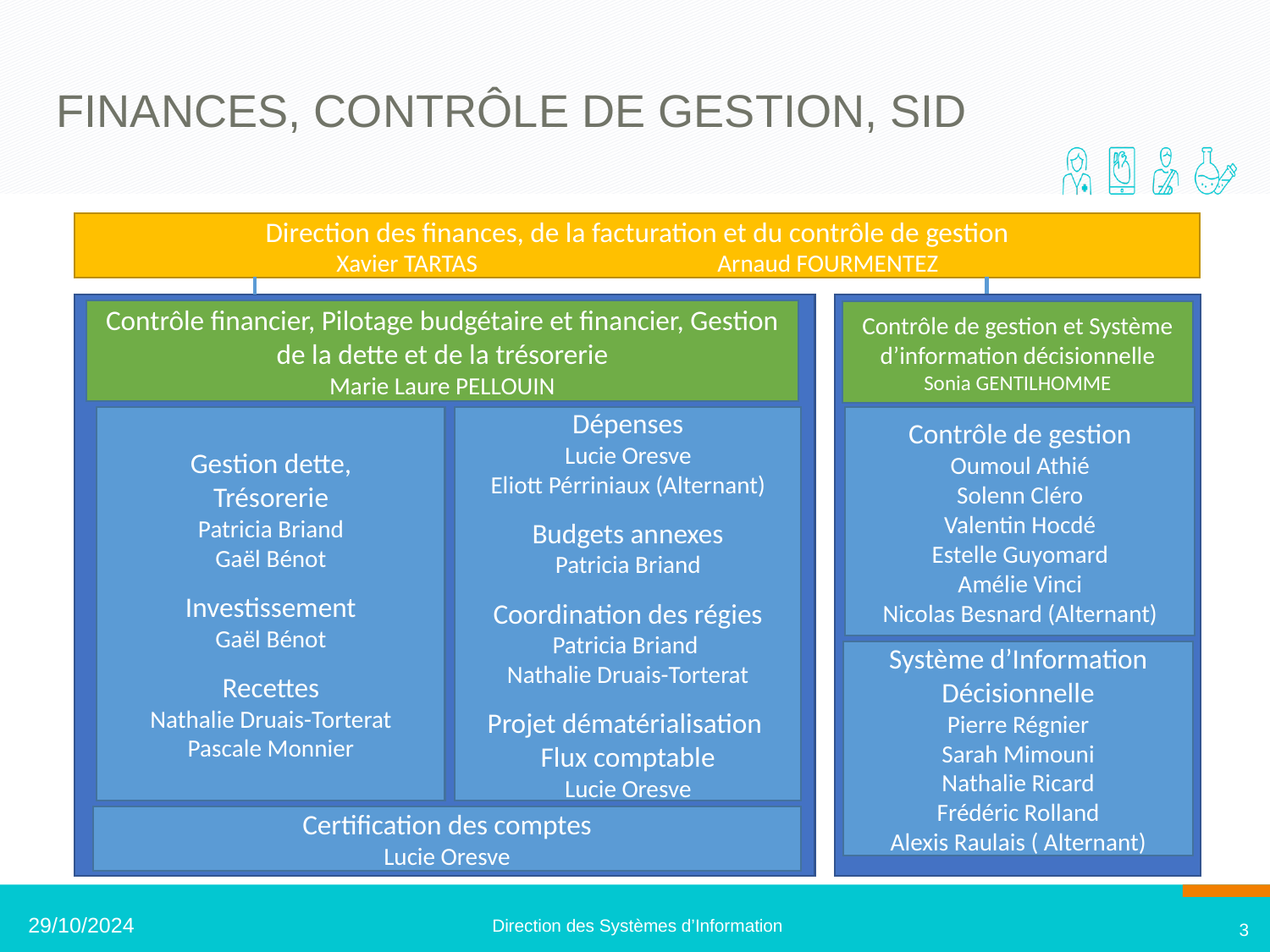

# finaNCES, CONTRÔLE DE GESTION, SID
Direction des finances, de la facturation et du contrôle de gestion
Xavier TARTAS		Arnaud FOURMENTEZ
Architecte solutions SI

Contrôle financier, Pilotage budgétaire et financier, Gestion de la dette et de la trésorerie
Marie Laure PELLOUIN
Contrôle de gestion et Système d’information décisionnelle
Sonia GENTILHOMME
Dépenses
Lucie Oresve
Eliott Pérriniaux (Alternant)

Budgets annexes
Patricia Briand

Coordination des régies
Patricia Briand
Nathalie Druais-Torterat

Projet dématérialisation
Flux comptable
Lucie Oresve
Contrôle de gestion
Oumoul Athié
Solenn Cléro
Valentin Hocdé
Estelle Guyomard
Amélie Vinci
Nicolas Besnard (Alternant)
Gestion dette,
Trésorerie
Patricia Briand
Gaël Bénot

Investissement
Gaël Bénot

Recettes
Nathalie Druais-Torterat
Pascale Monnier
Système d’Information
Décisionnelle
Pierre Régnier
Sarah Mimouni
Nathalie Ricard
Frédéric Rolland
Alexis Raulais ( Alternant)
Certification des comptes
Lucie Oresve
29/10/2024
Direction des Systèmes d’Information
3